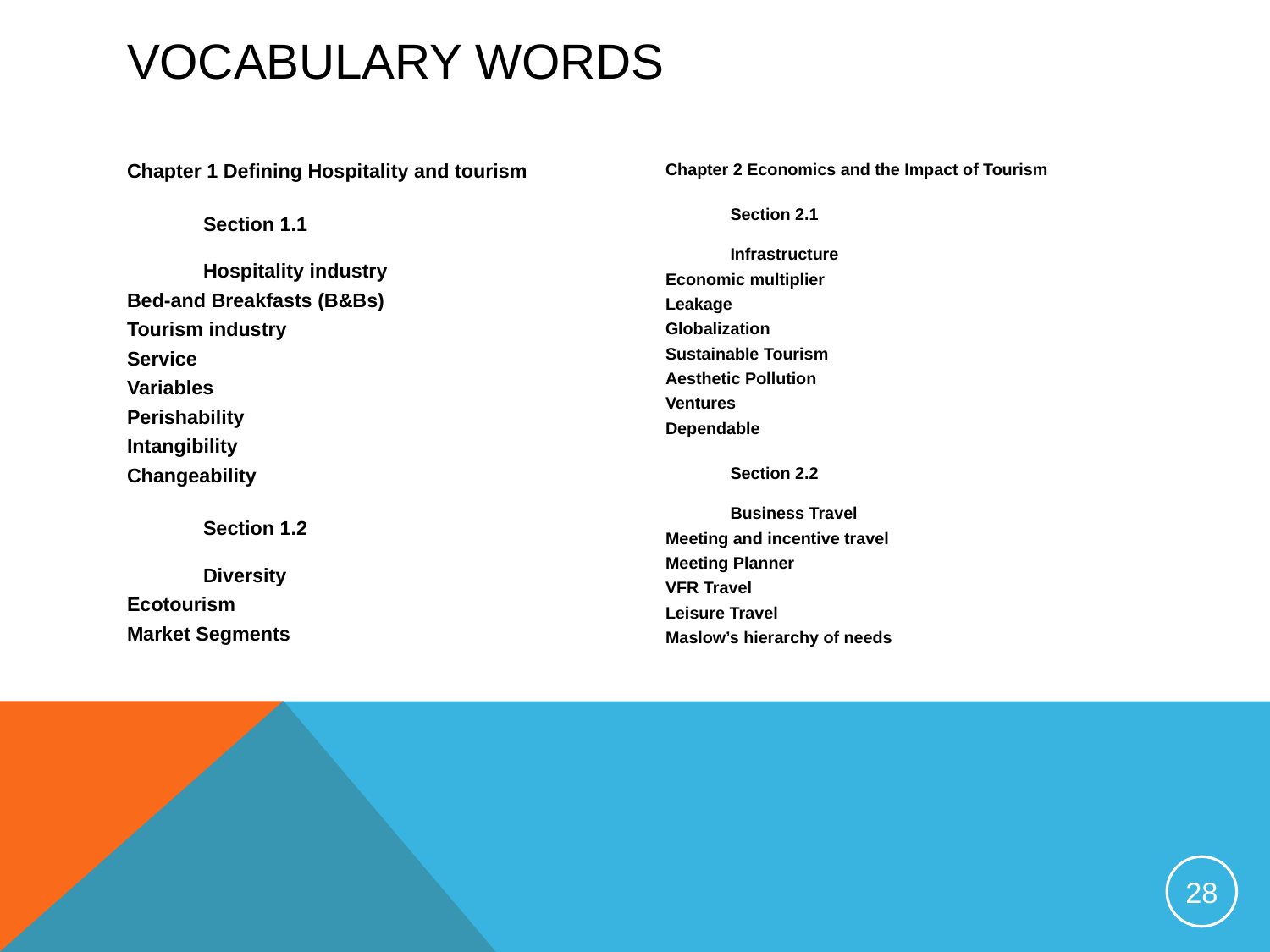

# Vocabulary Words
Chapter 1 Defining Hospitality and tourism
Section 1.1
Hospitality industry
Bed-and Breakfasts (B&Bs)
Tourism industry
Service
Variables
Perishability
Intangibility
Changeability
Section 1.2
Diversity
Ecotourism
Market Segments

Chapter 2 Economics and the Impact of Tourism
Section 2.1
Infrastructure
Economic multiplier
Leakage
Globalization
Sustainable Tourism
Aesthetic Pollution
Ventures
Dependable
Section 2.2
Business Travel
Meeting and incentive travel
Meeting Planner
VFR Travel
Leisure Travel
Maslow’s hierarchy of needs

28